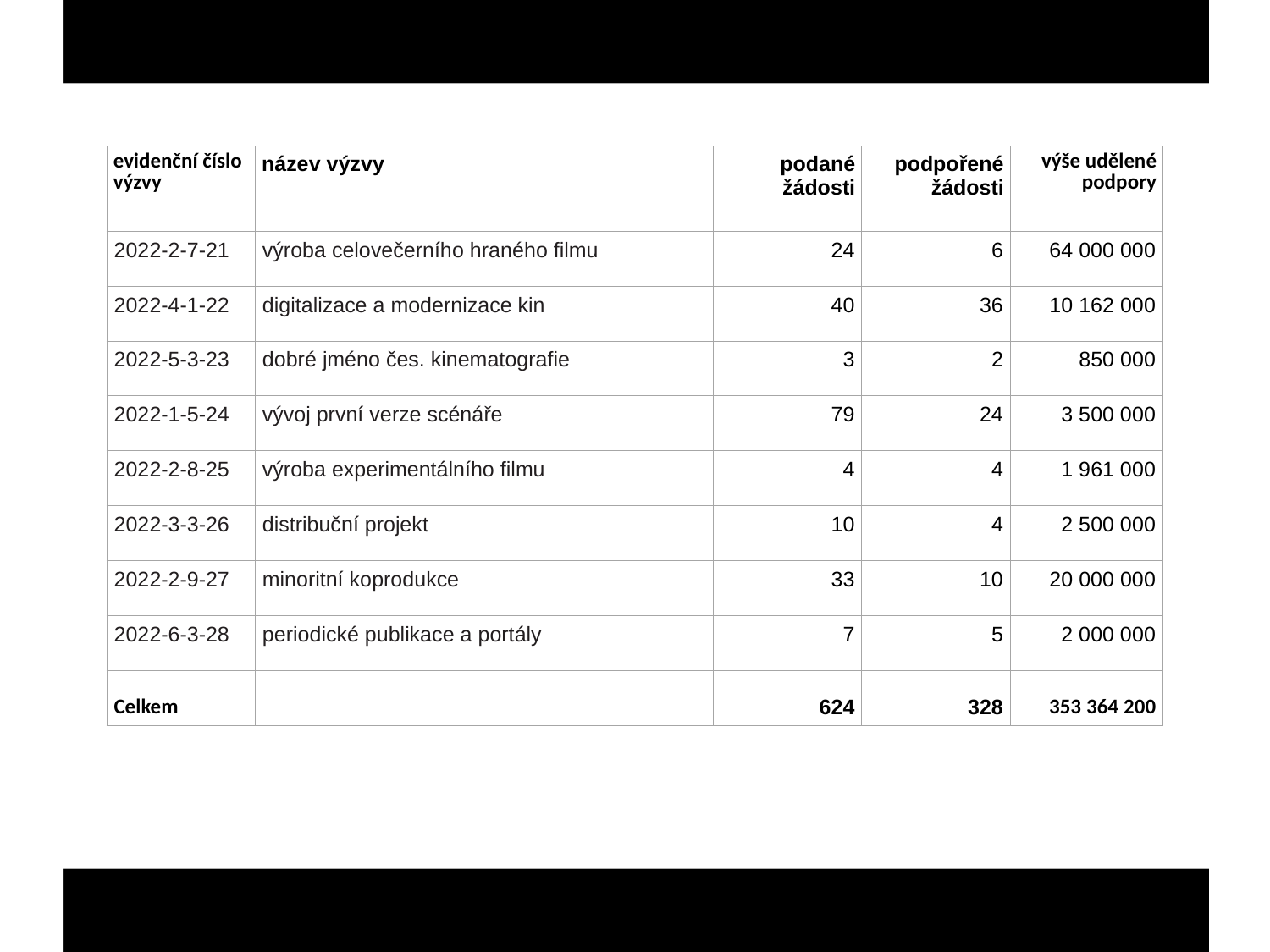

| evidenční číslo výzvy | název výzvy | podané žádosti | podpořené žádosti | výše udělené podpory |
| --- | --- | --- | --- | --- |
| 2022-2-7-21 | výroba celovečerního hraného filmu | 24 | 6 | 64 000 000 |
| 2022-4-1-22 | digitalizace a modernizace kin | 40 | 36 | 10 162 000 |
| 2022-5-3-23 | dobré jméno čes. kinematografie | 3 | 2 | 850 000 |
| 2022-1-5-24 | vývoj první verze scénáře | 79 | 24 | 3 500 000 |
| 2022-2-8-25 | výroba experimentálního filmu | 4 | 4 | 1 961 000 |
| 2022-3-3-26 | distribuční projekt | 10 | 4 | 2 500 000 |
| 2022-2-9-27 | minoritní koprodukce | 33 | 10 | 20 000 000 |
| 2022-6-3-28 | periodické publikace a portály | 7 | 5 | 2 000 000 |
| Celkem |  | 624 | 328 | 353 364 200 |
17